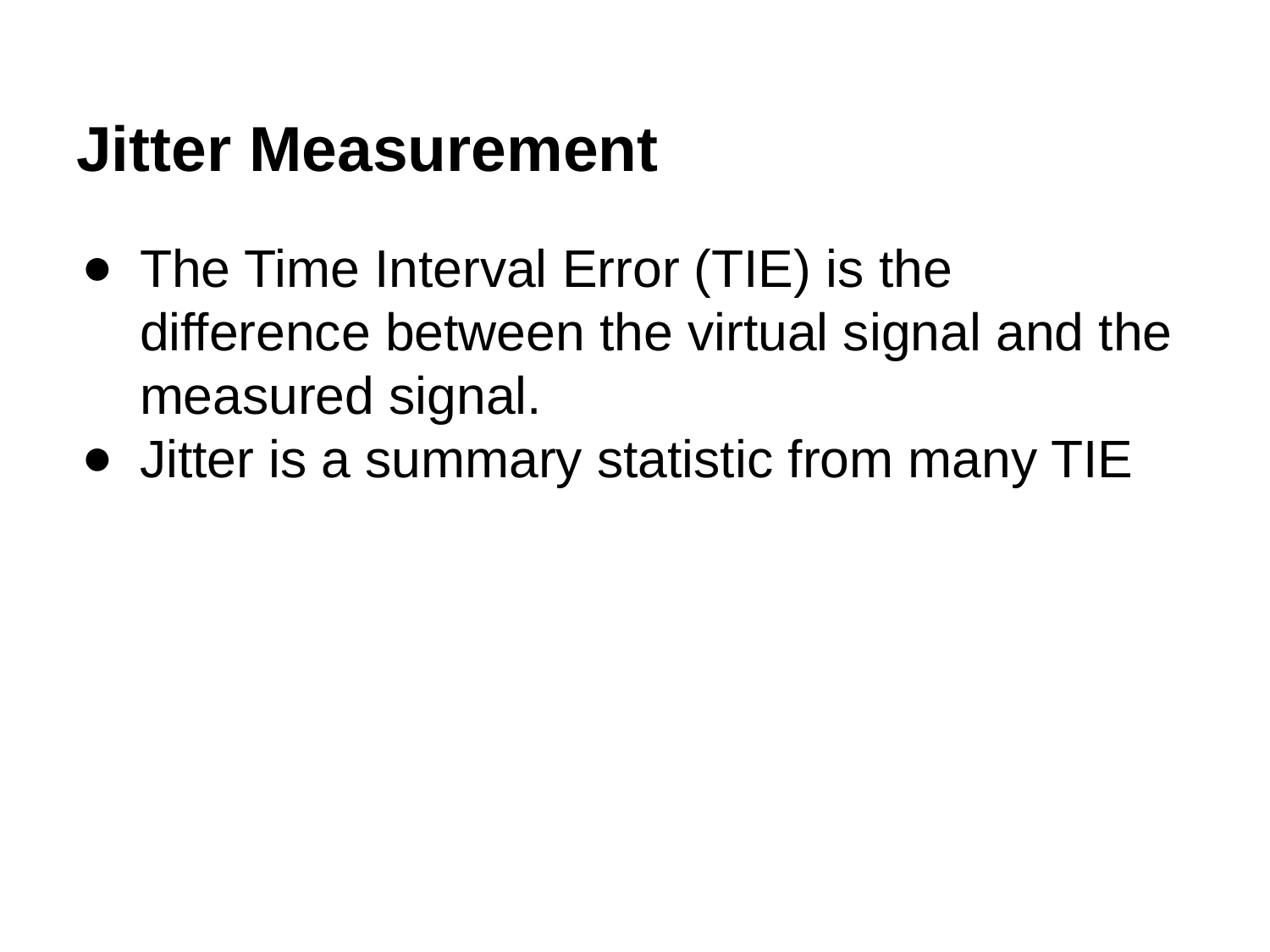

# Jitter Measurement
The Time Interval Error (TIE) is the difference between the virtual signal and the measured signal.
Jitter is a summary statistic from many TIE